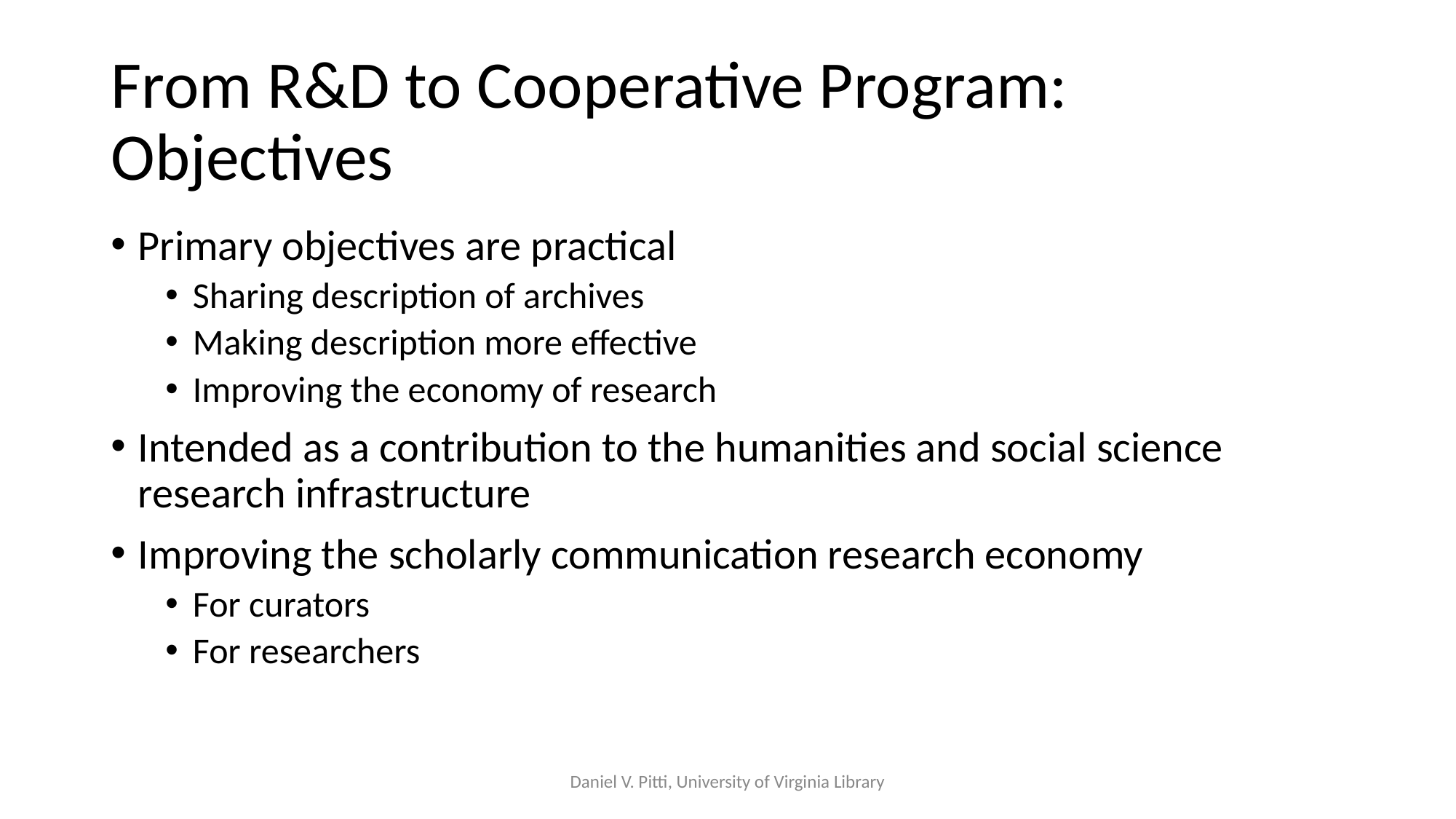

# From R&D to Cooperative Program: Objectives
Primary objectives are practical
Sharing description of archives
Making description more effective
Improving the economy of research
Intended as a contribution to the humanities and social science research infrastructure
Improving the scholarly communication research economy
For curators
For researchers
Daniel V. Pitti, University of Virginia Library